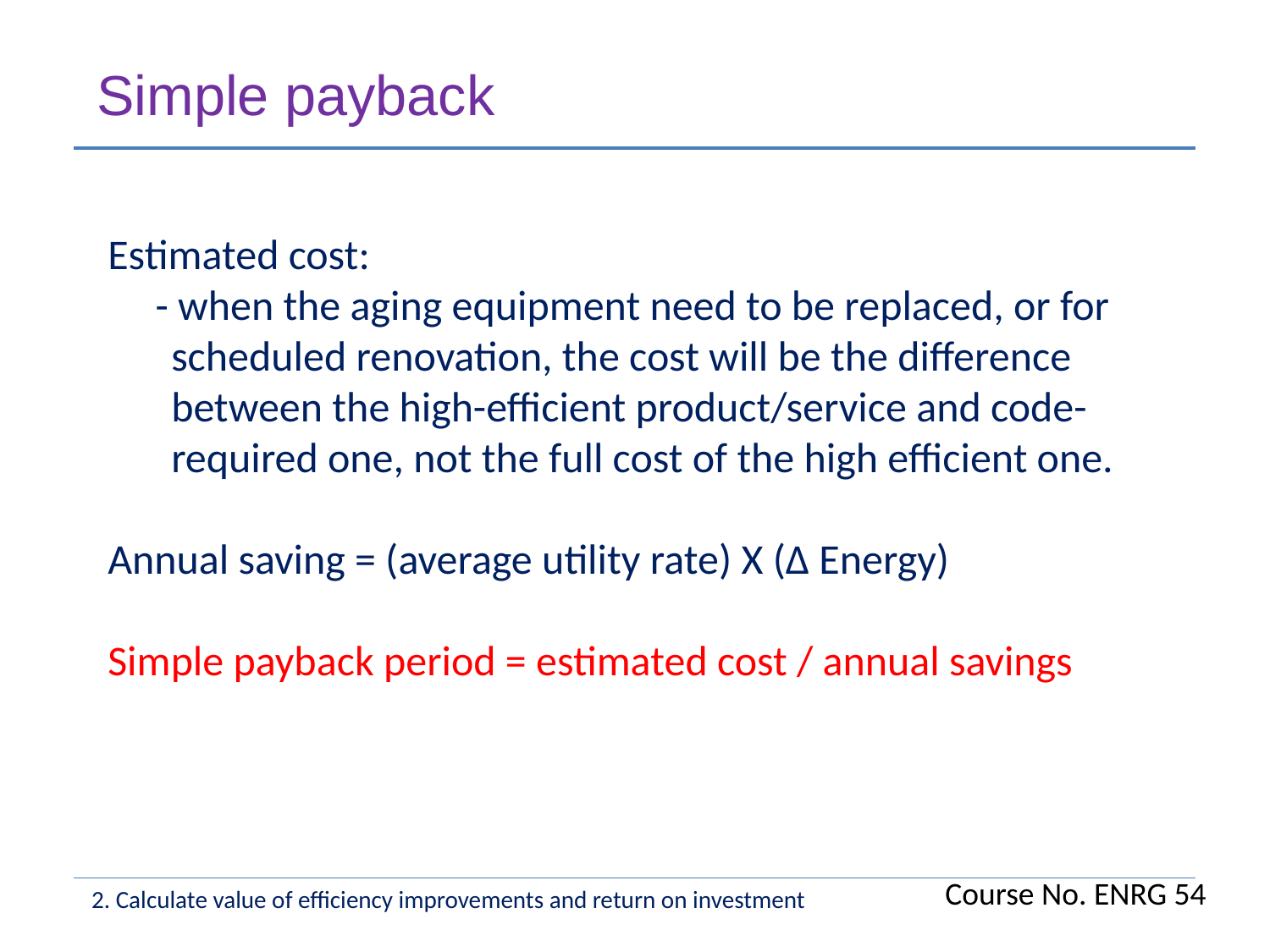

Simple payback
Estimated cost:
     - when the aging equipment need to be replaced, or for scheduled renovation, the cost will be the difference between the high-efficient product/service and code-required one, not the full cost of the high efficient one.

Annual saving = (average utility rate) X (∆ Energy)

Simple payback period = estimated cost / annual savings

Course No. ENRG 54
2. Calculate value of efficiency improvements and return on investment